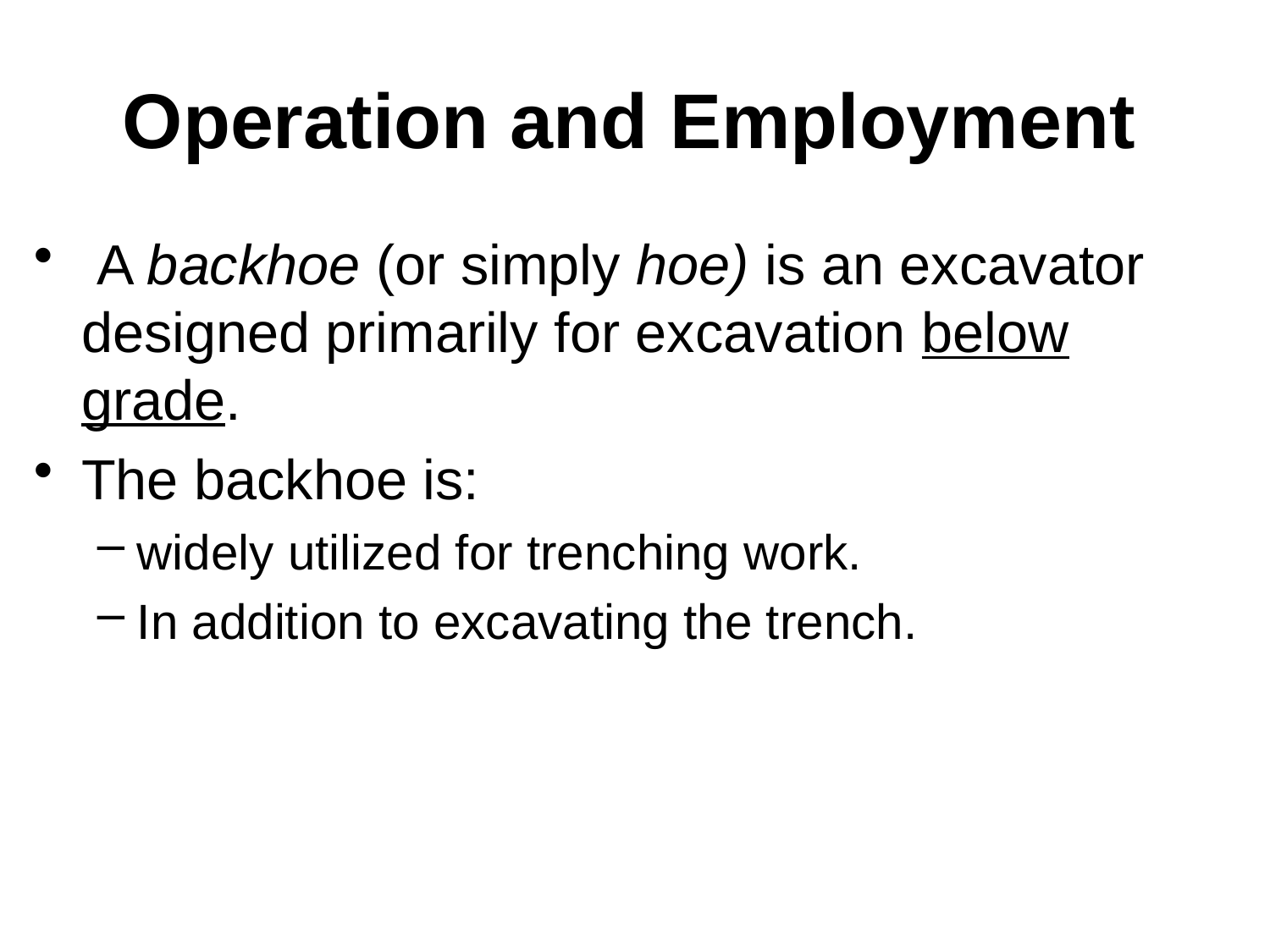

# Operation and Employment
 A backhoe (or simply hoe) is an excavator designed primarily for excavation below grade.
The backhoe is:
widely utilized for trenching work.
In addition to excavating the trench.